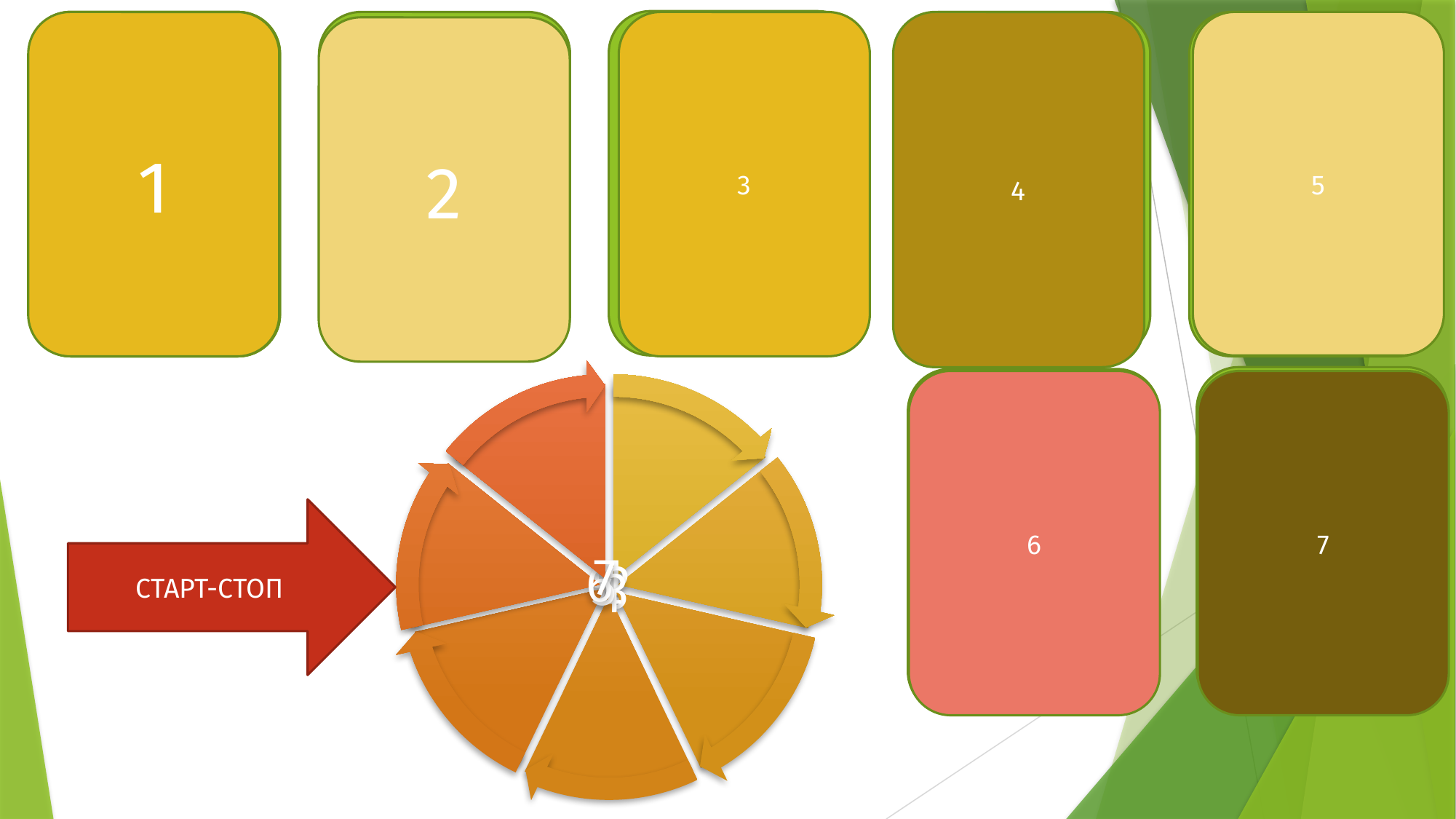

СЕНИН АТАНДЫН АТАСЫ САГА КИМ?
1
УЙ булондо канча адам жашайт»
1
ТАЕНЕ ДЕГЕН КИМ?
3
4
АПАНДЫН ТУУЛГАН КУНУ КАЧАН?
БОБОГУНДУН АТЫ КИМ?
5
2
1
2
3
4
5
6
7
АГАНДЫН АЯЛЫ САГА КИМ?
АПАНДЫН БИР ТУУГФНЫ САГА КИМ?»
6
7
СТАРТ-СТОП